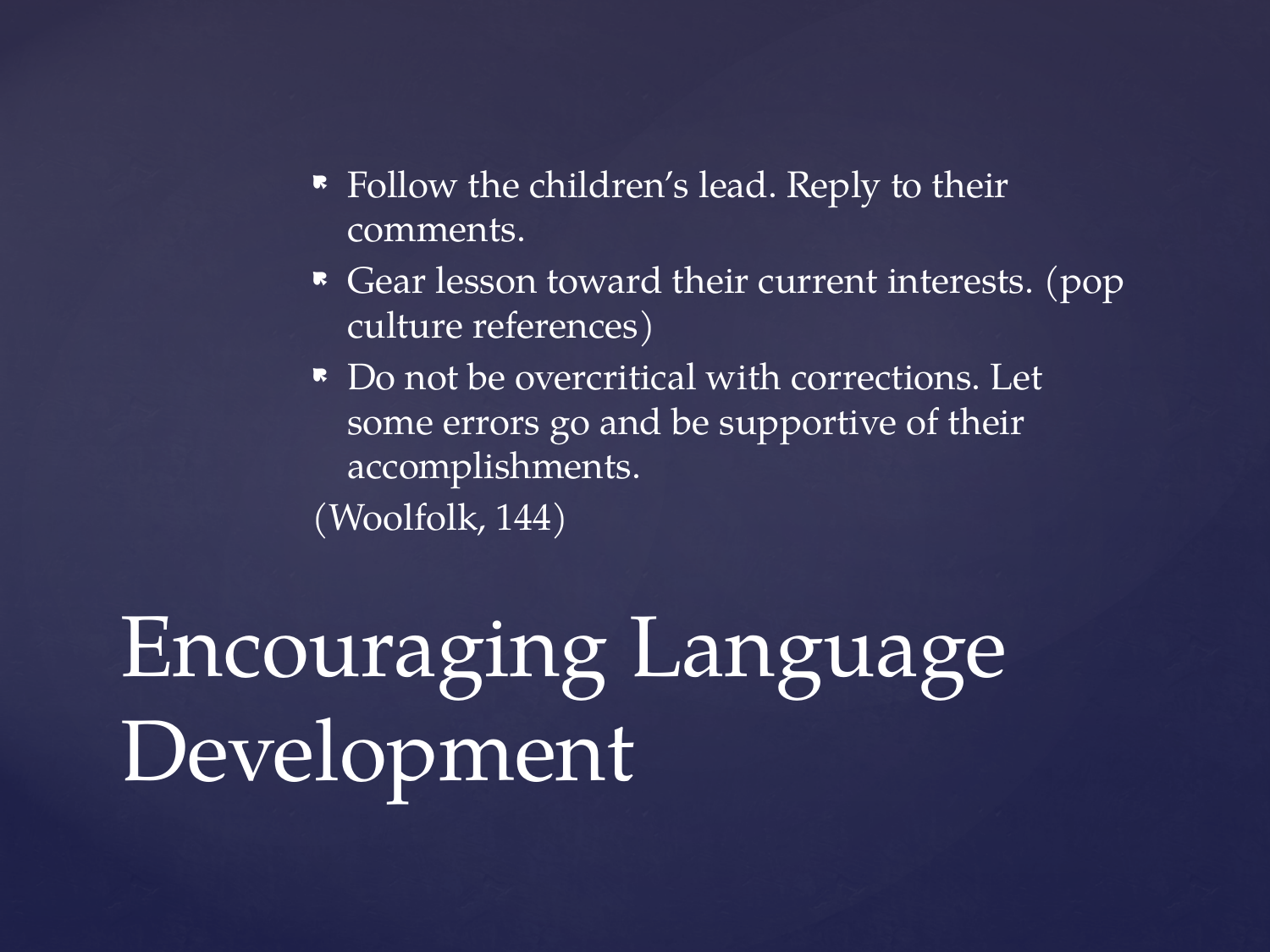

Follow the children’s lead. Reply to their comments.
Gear lesson toward their current interests. (pop culture references)
Do not be overcritical with corrections. Let some errors go and be supportive of their accomplishments.
(Woolfolk, 144)
# Encouraging Language Development